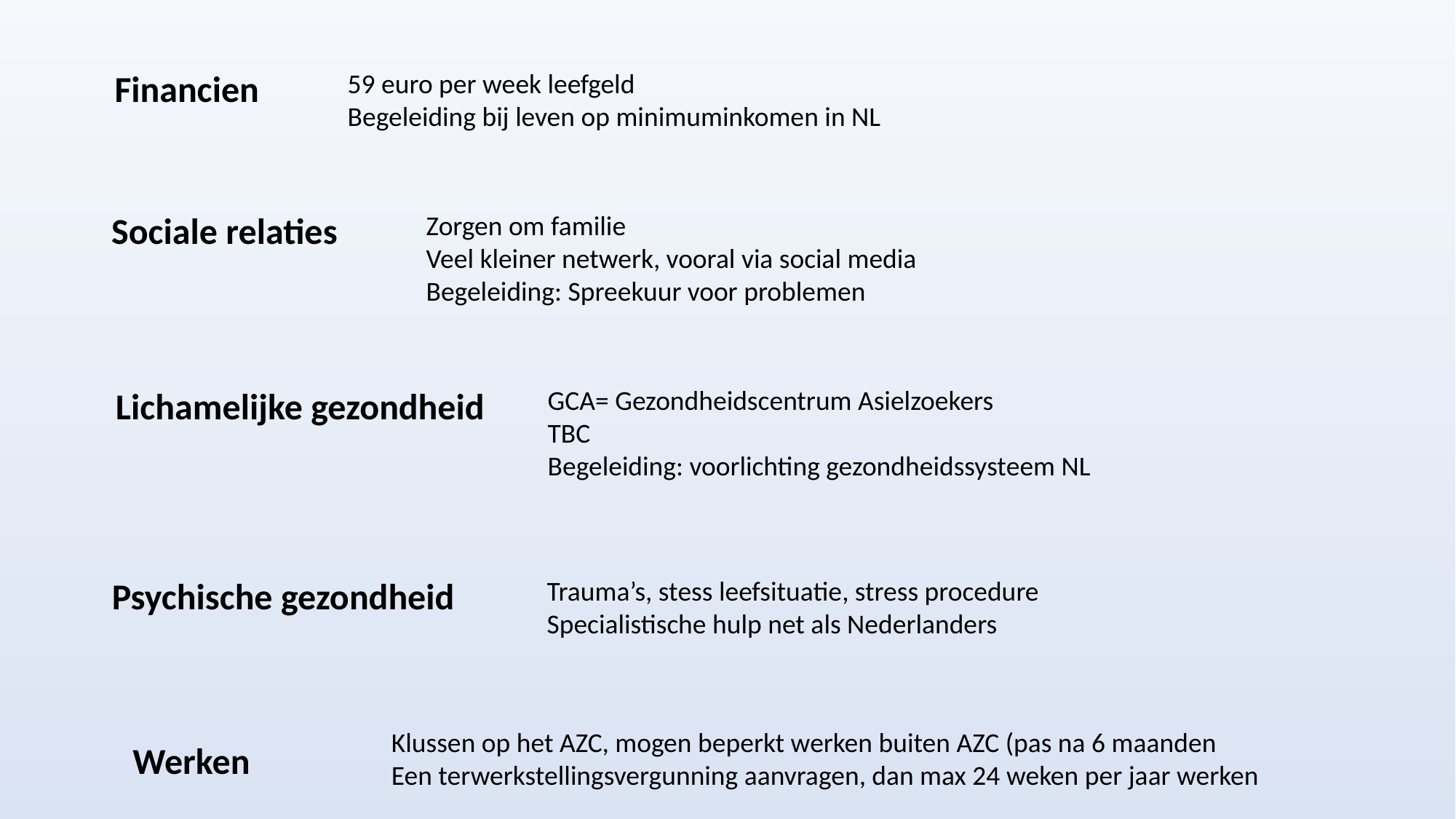

Financien
59 euro per week leefgeld
Begeleiding bij leven op minimuminkomen in NL
Sociale relaties
Zorgen om familie
Veel kleiner netwerk, vooral via social media
Begeleiding: Spreekuur voor problemen
Lichamelijke gezondheid
GCA= Gezondheidscentrum Asielzoekers
TBC
Begeleiding: voorlichting gezondheidssysteem NL
Psychische gezondheid
Trauma’s, stess leefsituatie, stress procedure
Specialistische hulp net als Nederlanders
Klussen op het AZC, mogen beperkt werken buiten AZC (pas na 6 maanden
Een terwerkstellingsvergunning aanvragen, dan max 24 weken per jaar werken
Werken